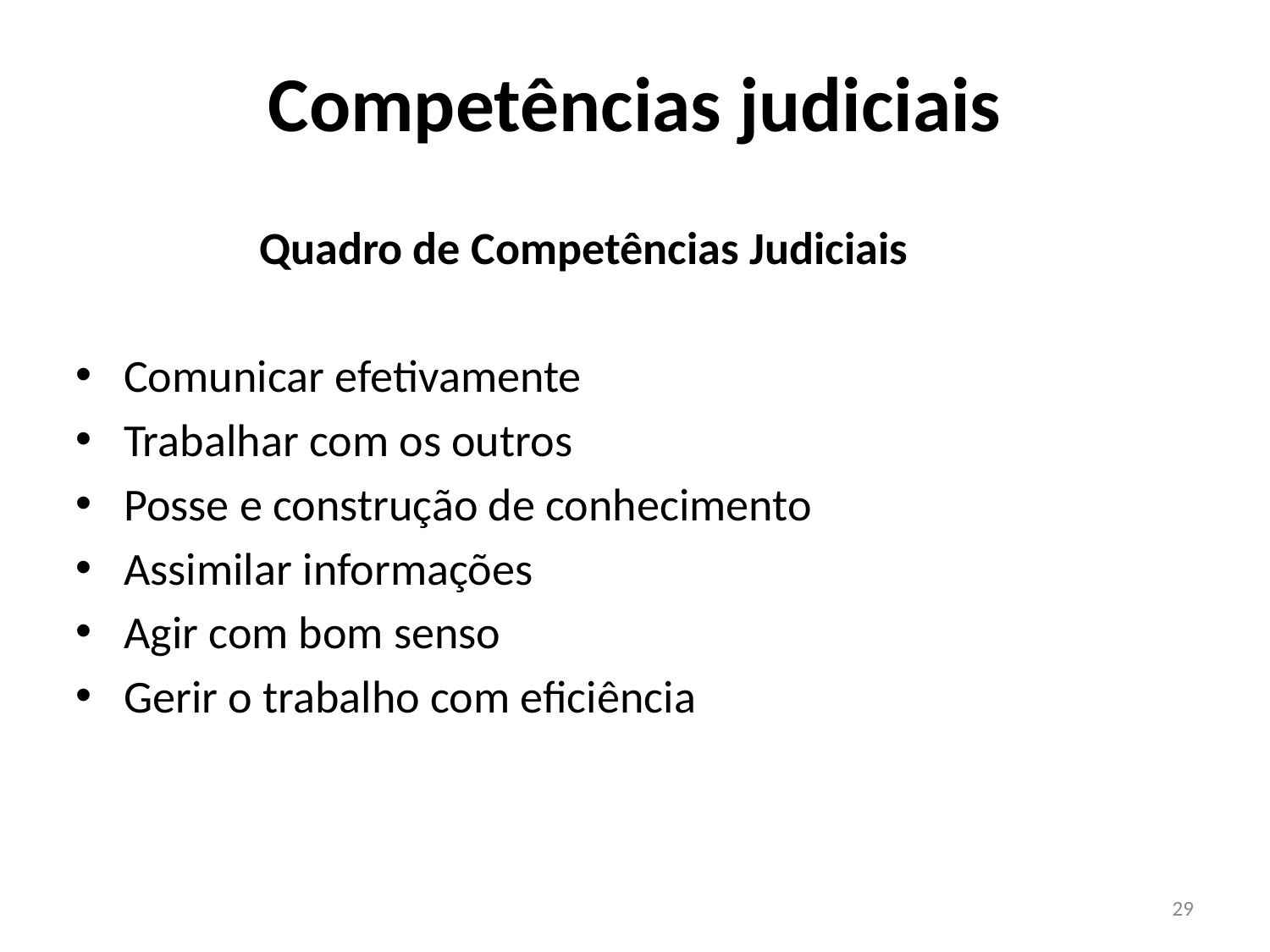

# Competências judiciais
Quadro de Competências Judiciais

Comunicar efetivamente
Trabalhar com os outros
Posse e construção de conhecimento
Assimilar informações
Agir com bom senso
Gerir o trabalho com eficiência
29